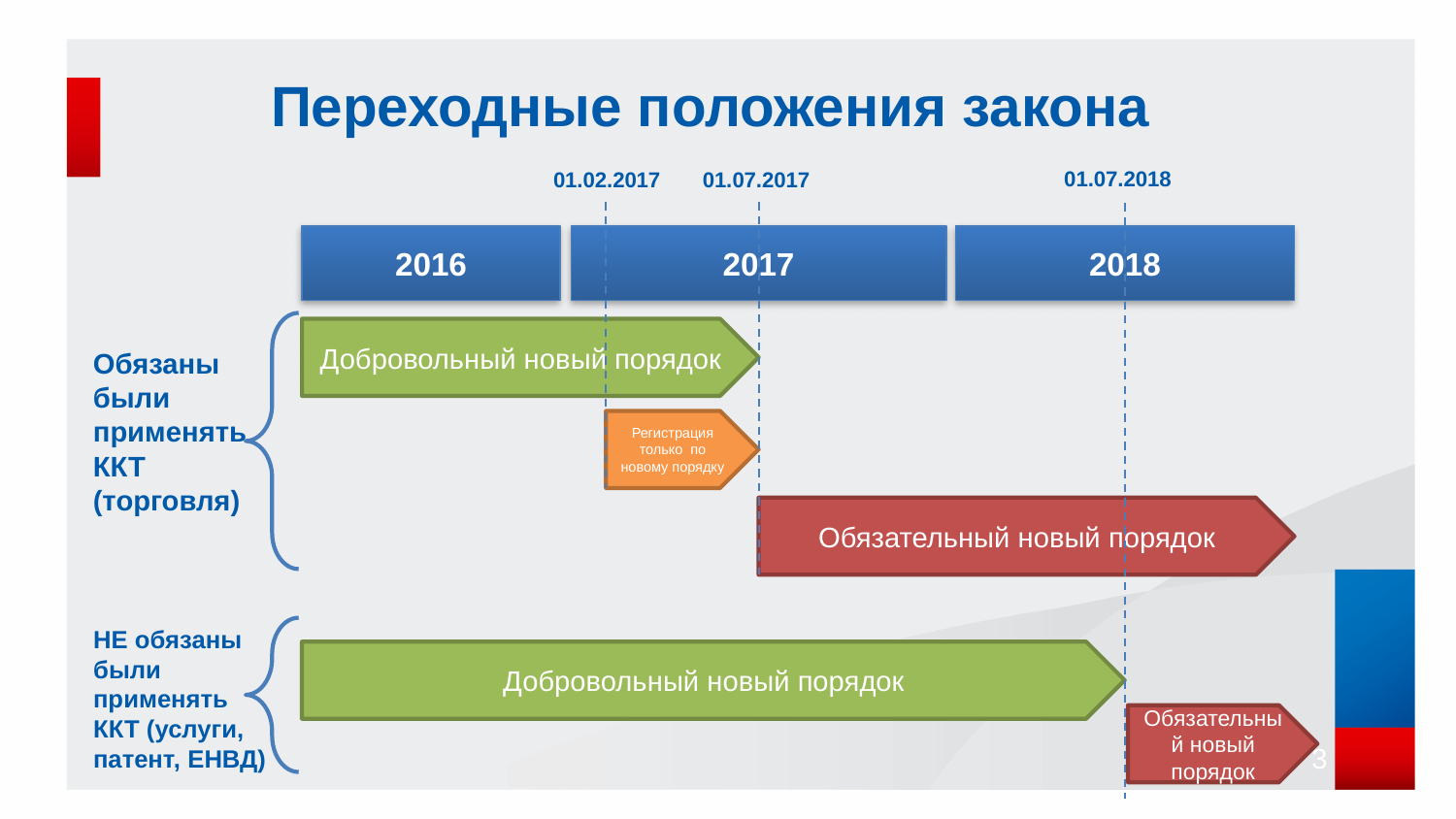

# Переходные положения закона
01.07.2018
01.02.2017
01.07.2017
2016
2017
2018

Добровольный новый порядок
Обязаны были применять ККТ (торговля)
Регистрация только  по новому порядку
Обязательный новый порядок
НЕ обязаны были применять ККТ (услуги, патент, ЕНВД)

Добровольный новый порядок
Обязательный новый порядок
3